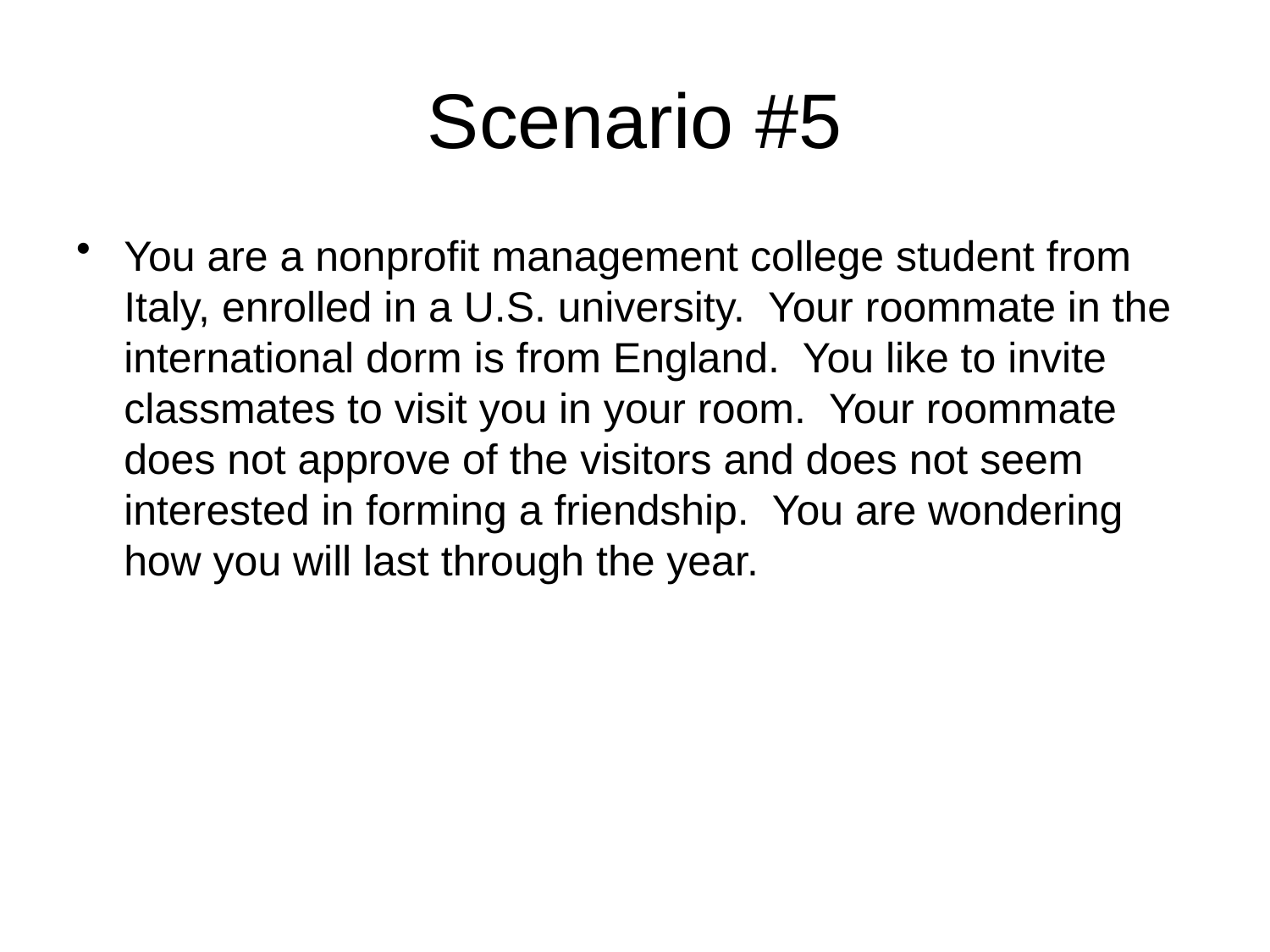

# Scenario #5
You are a nonprofit management college student from Italy, enrolled in a U.S. university.  Your roommate in the international dorm is from England.  You like to invite classmates to visit you in your room.  Your roommate does not approve of the visitors and does not seem interested in forming a friendship.  You are wondering how you will last through the year.